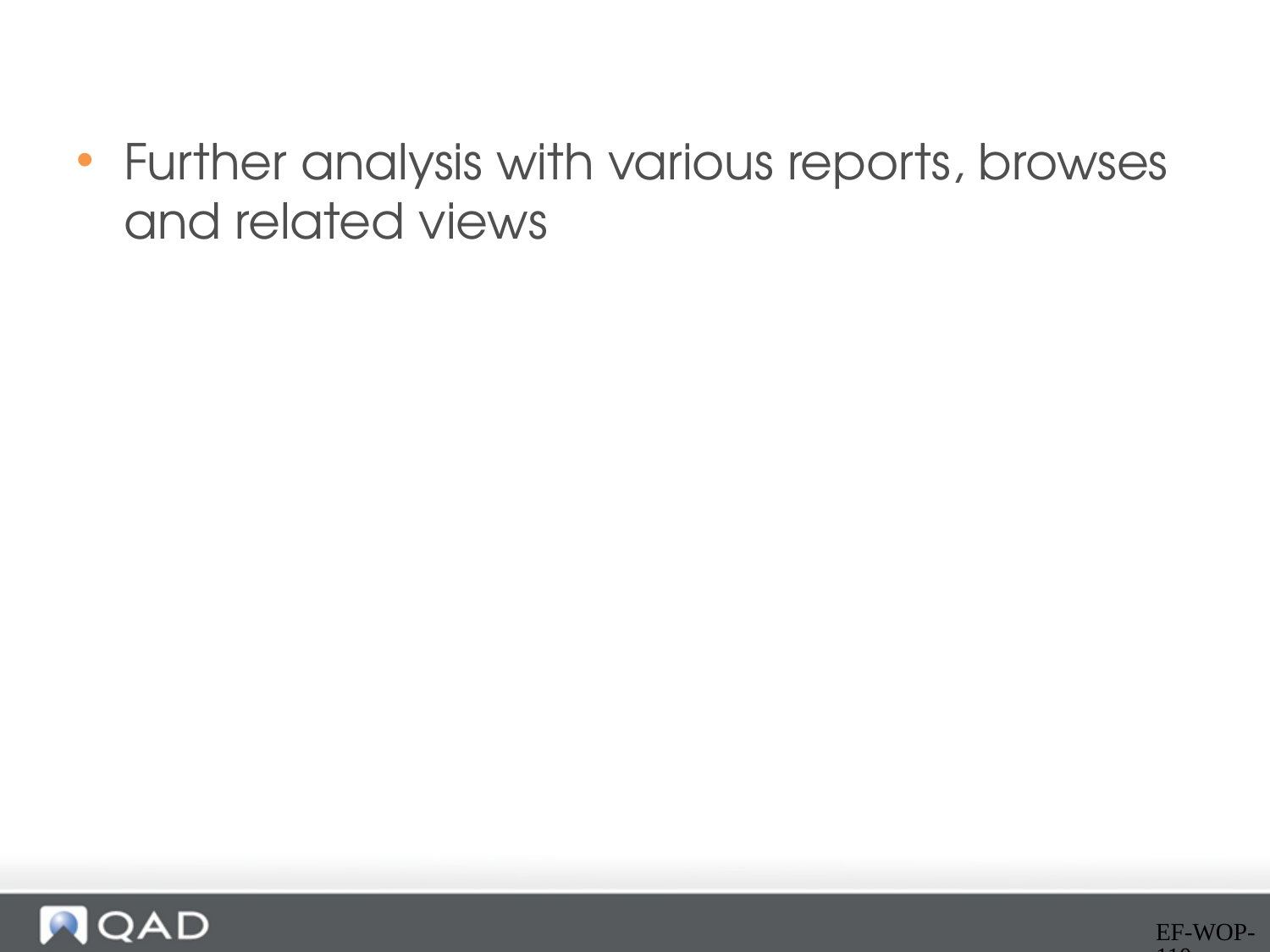

Further analysis with various reports, browses and related views

EF-WOP-110